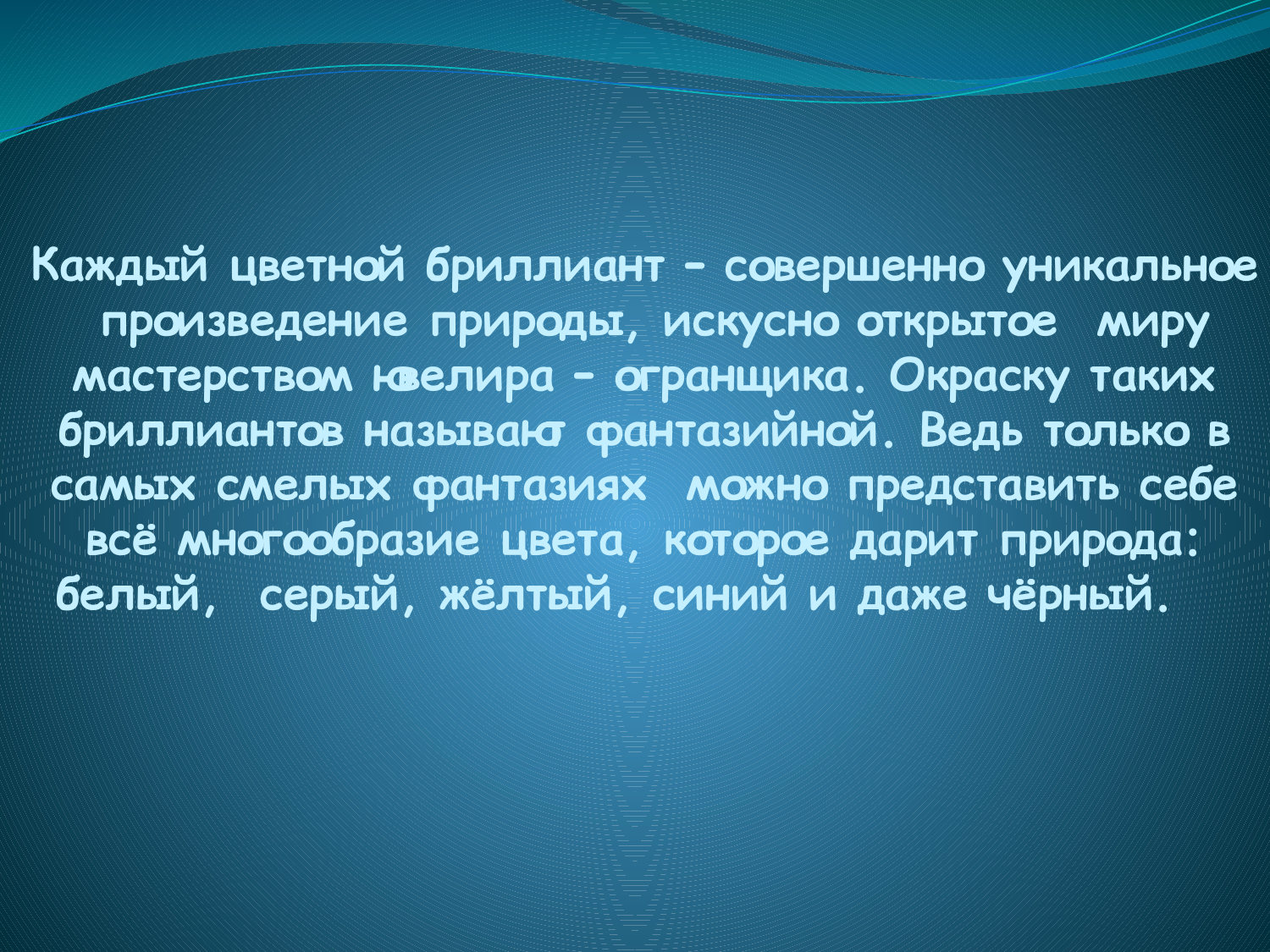

Каждый цветной бриллиант – совершенно уникальное  произведение природы, искусно открытое  миру мастерством ювелира – огранщика. Окраску таких бриллиантов называют фантазийной. Ведь только в самых смелых фантазиях  можно представить себе всё многообразие цвета, которое дарит природа: белый,  серый, жёлтый, синий и даже чёрный.